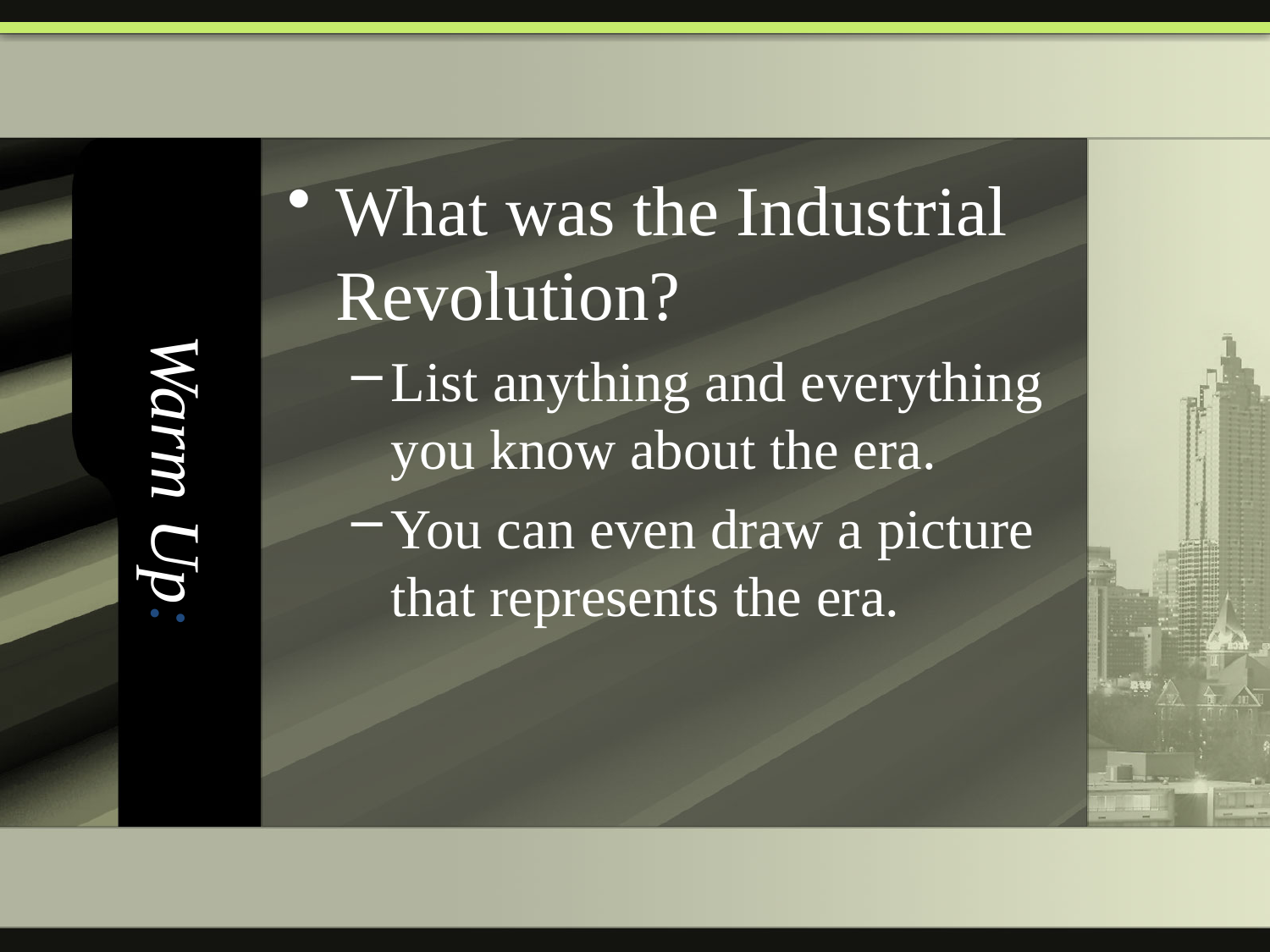

# Warm Up:
What was the Industrial Revolution?
List anything and everything you know about the era.
You can even draw a picture that represents the era.